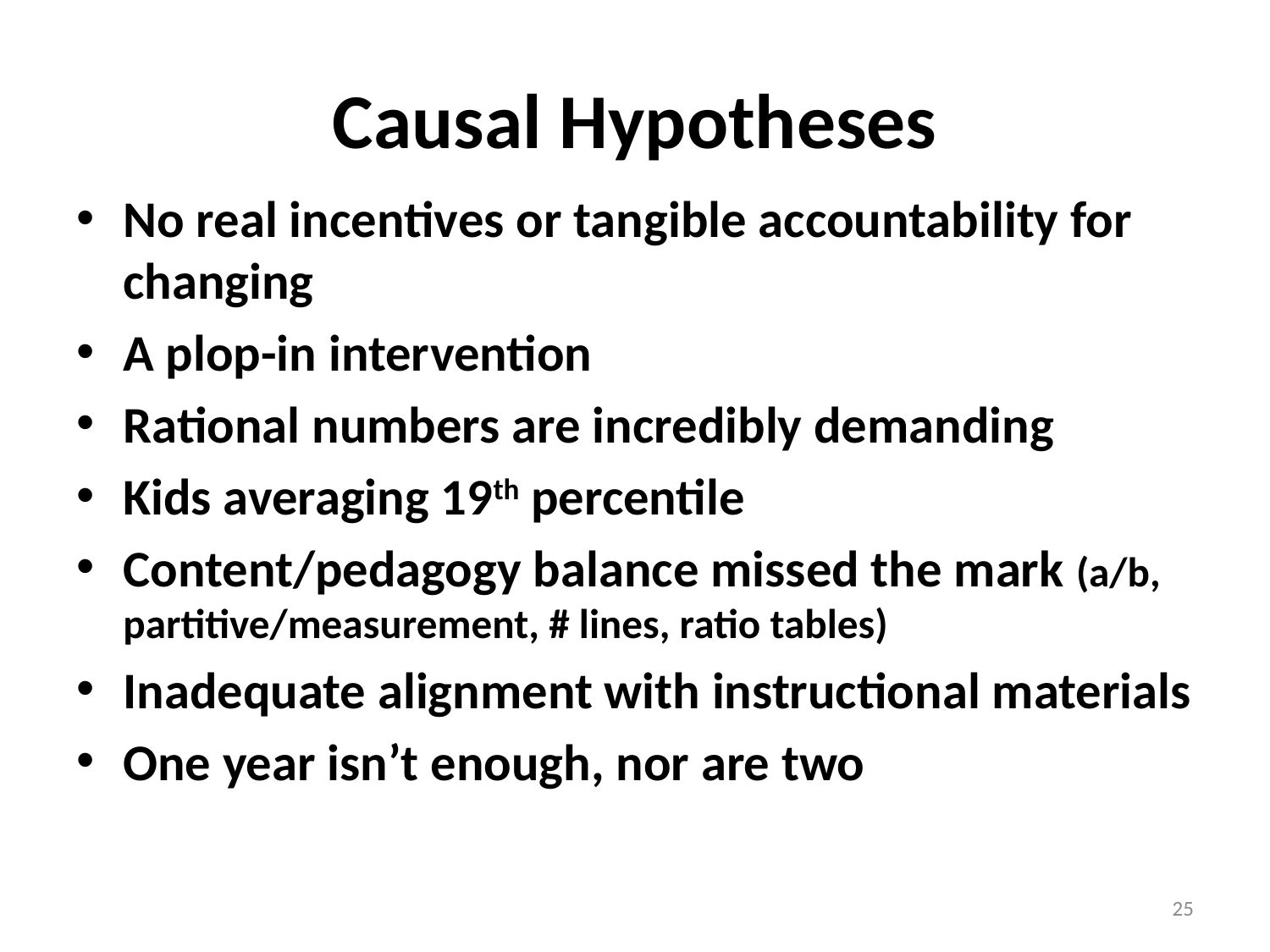

# Causal Hypotheses
No real incentives or tangible accountability for changing
A plop-in intervention
Rational numbers are incredibly demanding
Kids averaging 19th percentile
Content/pedagogy balance missed the mark (a/b, partitive/measurement, # lines, ratio tables)
Inadequate alignment with instructional materials
One year isn’t enough, nor are two
25